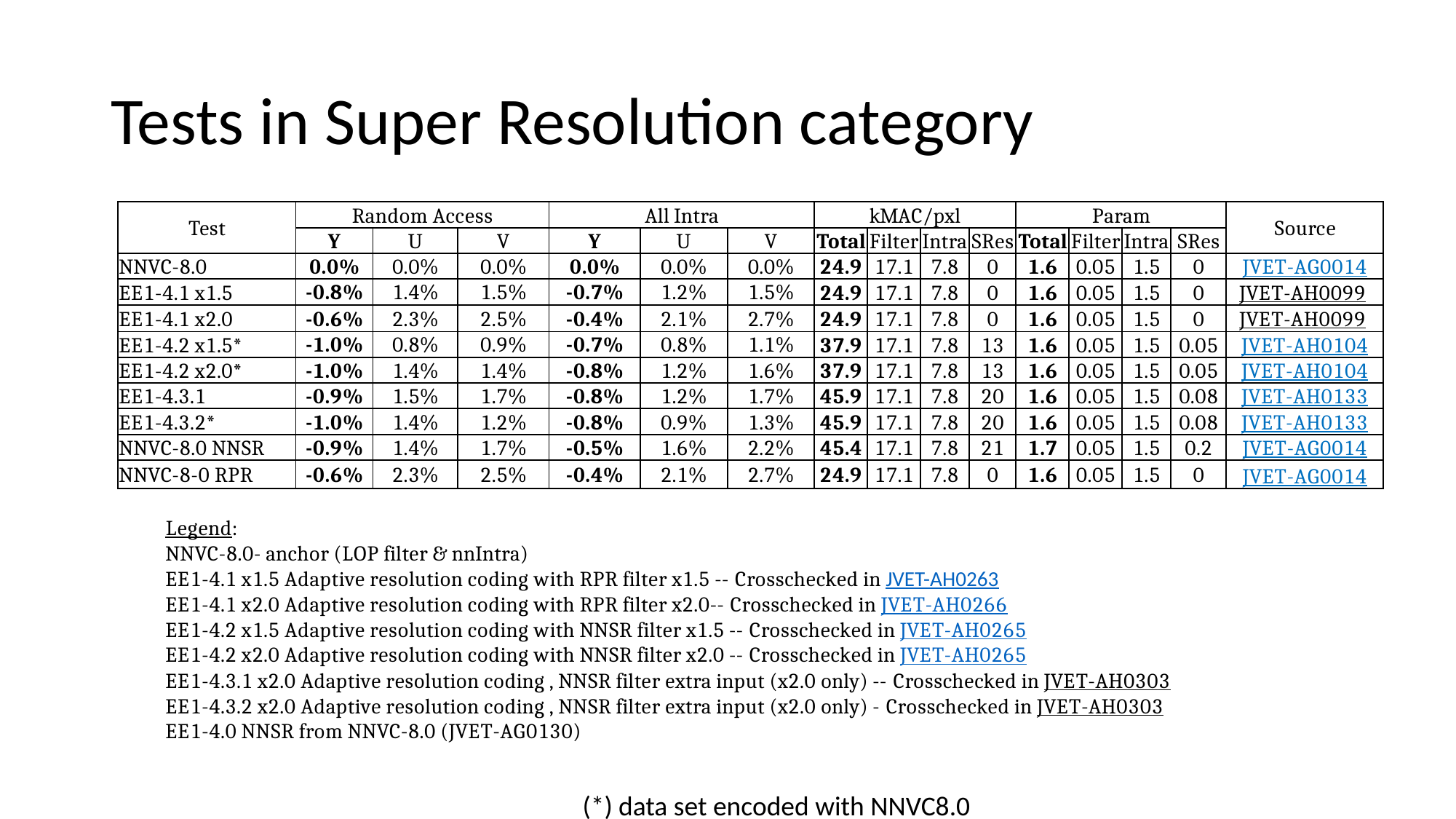

# Tests in Super Resolution category
| Test | Random Access |  |  | All Intra |  |  | kMAC/pxl |  |  |  | Param |  |  |  | Source |
| --- | --- | --- | --- | --- | --- | --- | --- | --- | --- | --- | --- | --- | --- | --- | --- |
|  | Y | U | V | Y | U | V | Total | Filter | Intra | SRes | Total | Filter | Intra | SRes |  |
| NNVC-8.0 | 0.0% | 0.0% | 0.0% | 0.0% | 0.0% | 0.0% | 24.9 | 17.1 | 7.8 | 0 | 1.6 | 0.05 | 1.5 | 0 | JVET-AG0014 |
| EE1-4.1 x1.5 | -0.8% | 1.4% | 1.5% | -0.7% | 1.2% | 1.5% | 24.9 | 17.1 | 7.8 | 0 | 1.6 | 0.05 | 1.5 | 0 | JVET-AH0099 |
| EE1-4.1 x2.0 | -0.6% | 2.3% | 2.5% | -0.4% | 2.1% | 2.7% | 24.9 | 17.1 | 7.8 | 0 | 1.6 | 0.05 | 1.5 | 0 | JVET-AH0099 |
| EE1-4.2 x1.5\* | -1.0% | 0.8% | 0.9% | -0.7% | 0.8% | 1.1% | 37.9 | 17.1 | 7.8 | 13 | 1.6 | 0.05 | 1.5 | 0.05 | JVET-AH0104 |
| EE1-4.2 x2.0\* | -1.0% | 1.4% | 1.4% | -0.8% | 1.2% | 1.6% | 37.9 | 17.1 | 7.8 | 13 | 1.6 | 0.05 | 1.5 | 0.05 | JVET-AH0104 |
| EE1-4.3.1 | -0.9% | 1.5% | 1.7% | -0.8% | 1.2% | 1.7% | 45.9 | 17.1 | 7.8 | 20 | 1.6 | 0.05 | 1.5 | 0.08 | JVET-AH0133 |
| EE1-4.3.2\* | -1.0% | 1.4% | 1.2% | -0.8% | 0.9% | 1.3% | 45.9 | 17.1 | 7.8 | 20 | 1.6 | 0.05 | 1.5 | 0.08 | JVET-AH0133 |
| NNVC-8.0 NNSR | -0.9% | 1.4% | 1.7% | -0.5% | 1.6% | 2.2% | 45.4 | 17.1 | 7.8 | 21 | 1.7 | 0.05 | 1.5 | 0.2 | JVET-AG0014 |
| NNVC-8-0 RPR | -0.6% | 2.3% | 2.5% | -0.4% | 2.1% | 2.7% | 24.9 | 17.1 | 7.8 | 0 | 1.6 | 0.05 | 1.5 | 0 | JVET-AG0014 |
Legend:
NNVC-8.0- anchor (LOP filter & nnIntra)
EE1-4.1 x1.5 Adaptive resolution coding with RPR filter x1.5 -- Crosschecked in JVET-AH0263
EE1-4.1 x2.0 Adaptive resolution coding with RPR filter x2.0-- Crosschecked in JVET-AH0266
EE1-4.2 x1.5 Adaptive resolution coding with NNSR filter x1.5 -- Crosschecked in JVET-AH0265
EE1-4.2 x2.0 Adaptive resolution coding with NNSR filter x2.0 -- Crosschecked in JVET-AH0265
EE1-4.3.1 x2.0 Adaptive resolution coding , NNSR filter extra input (x2.0 only) -- Crosschecked in JVET-AH0303
EE1-4.3.2 x2.0 Adaptive resolution coding , NNSR filter extra input (x2.0 only) - Crosschecked in JVET-AH0303
EE1-4.0 NNSR from NNVC-8.0 (JVET-AG0130)
(*) data set encoded with NNVC8.0